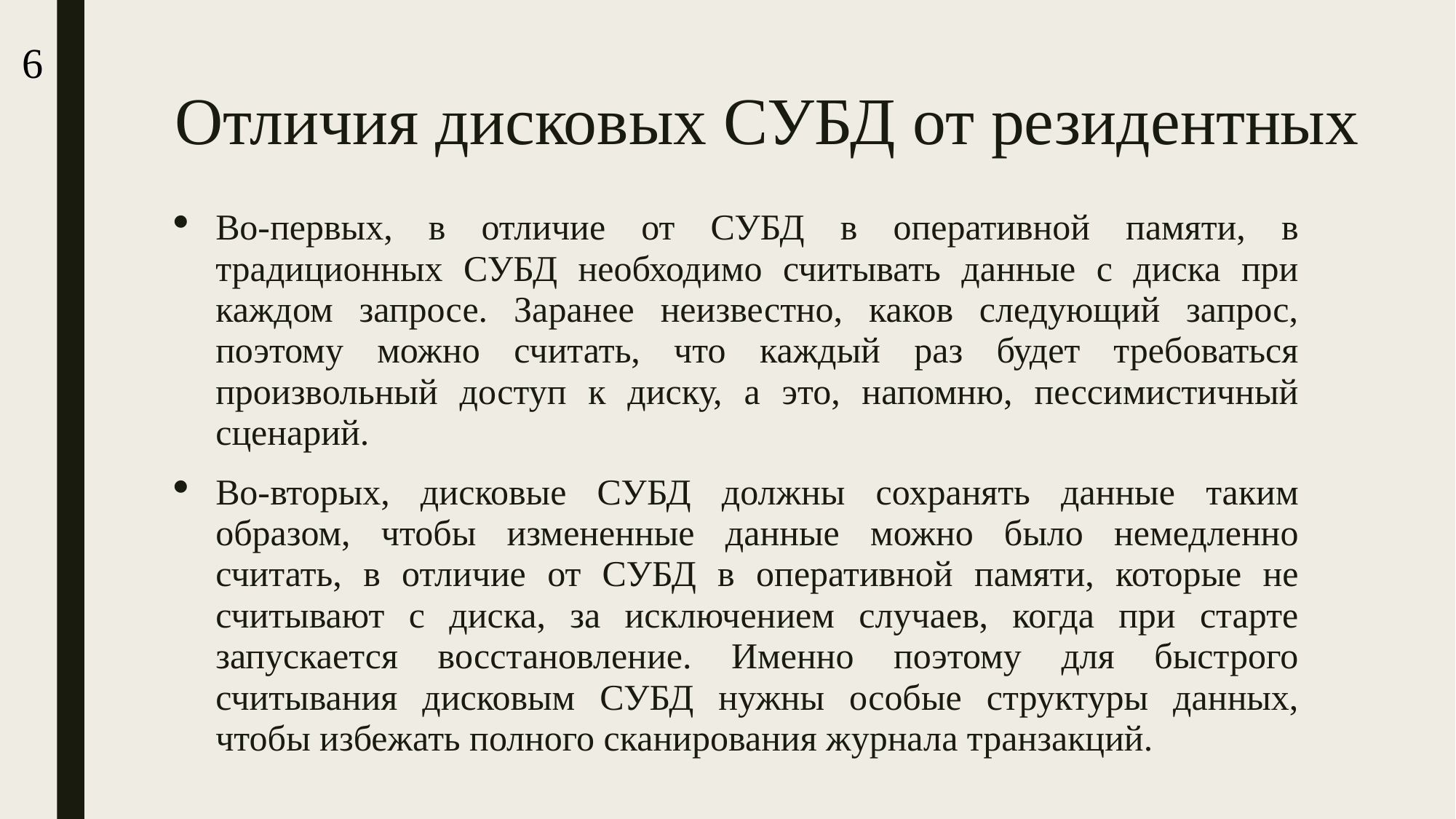

6
# Отличия дисковых СУБД от резидентных
Во-первых, в отличие от СУБД в оперативной памяти, в традиционных СУБД необходимо считывать данные с диска при каждом запросе. Заранее неизвестно, каков следующий запрос, поэтому можно считать, что каждый раз будет требоваться произвольный доступ к диску, а это, напомню, пессимистичный сценарий.
Во-вторых, дисковые СУБД должны сохранять данные таким образом, чтобы измененные данные можно было немедленно считать, в отличие от СУБД в оперативной памяти, которые не считывают с диска, за исключением случаев, когда при старте запускается восстановление. Именно поэтому для быстрого считывания дисковым СУБД нужны особые структуры данных, чтобы избежать полного сканирования журнала транзакций.